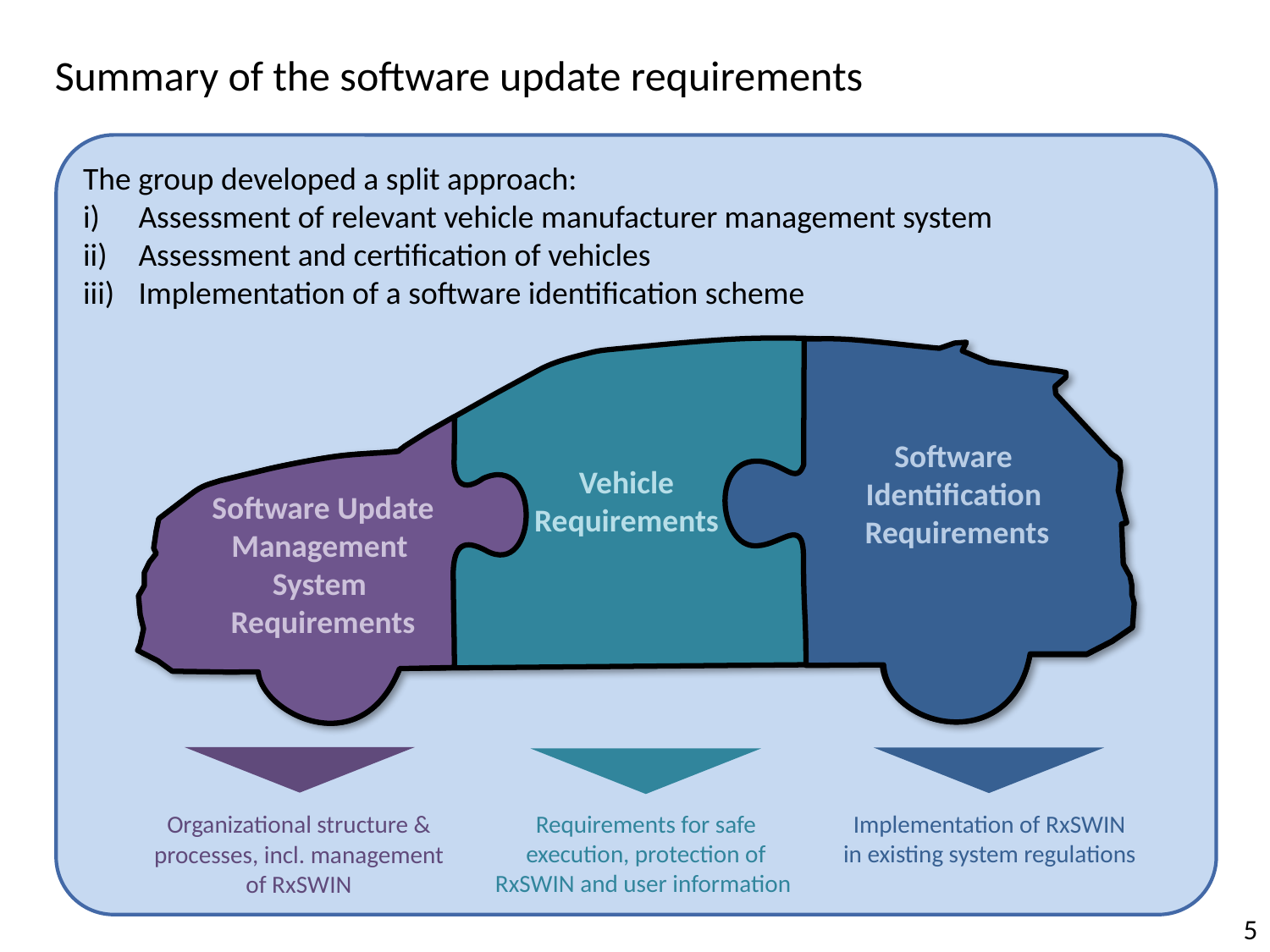

Summary of the software update requirements
The group developed a split approach:
Assessment of relevant vehicle manufacturer management system
Assessment and certification of vehicles
Implementation of a software identification scheme

Software
Identification
Requirements
Vehicle
Requirements
Software Update
Management
System
Requirements

Requirements for safe execution, protection of RxSWIN and user information
Implementation of RxSWIN
in existing system regulations
Organizational structure & processes, incl. management of RxSWIN